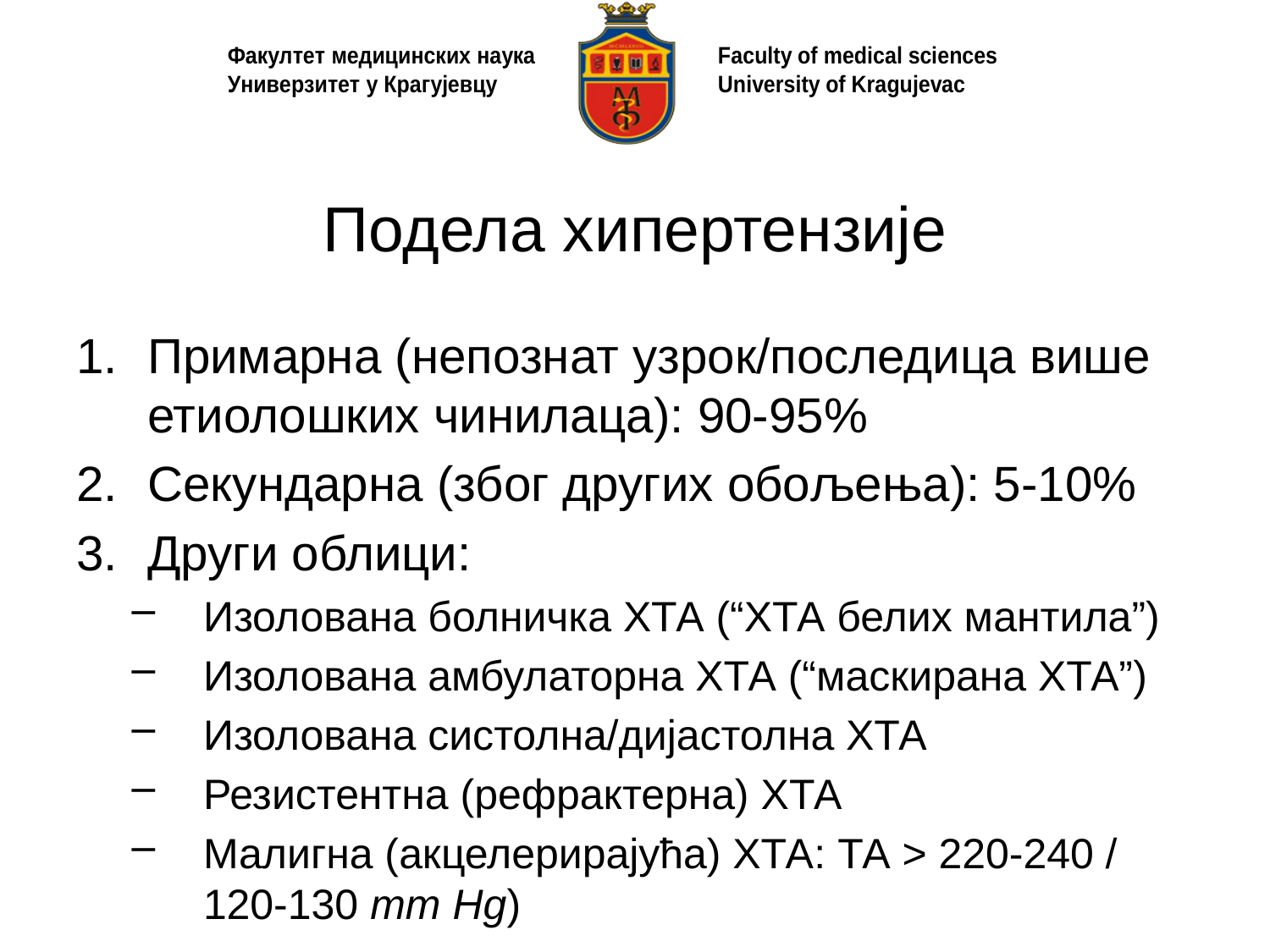

# Подела хипертензије
Примарна (непознат узрок/последица више етиолошких чинилаца): 90-95%
Секундарна (због других обољења): 5-10%
Други облици:
Изолована болничка ХТА (“ХТА белих мантила”)
Изолована амбулаторна ХТА (“маскирана ХТА”)
Изолована систолна/дијастолна ХТА
Резистентна (рефрактерна) ХТА
Малигна (акцелерирајућа) ХТА: ТА ˃ 220-240 / 120-130 mm Hg)